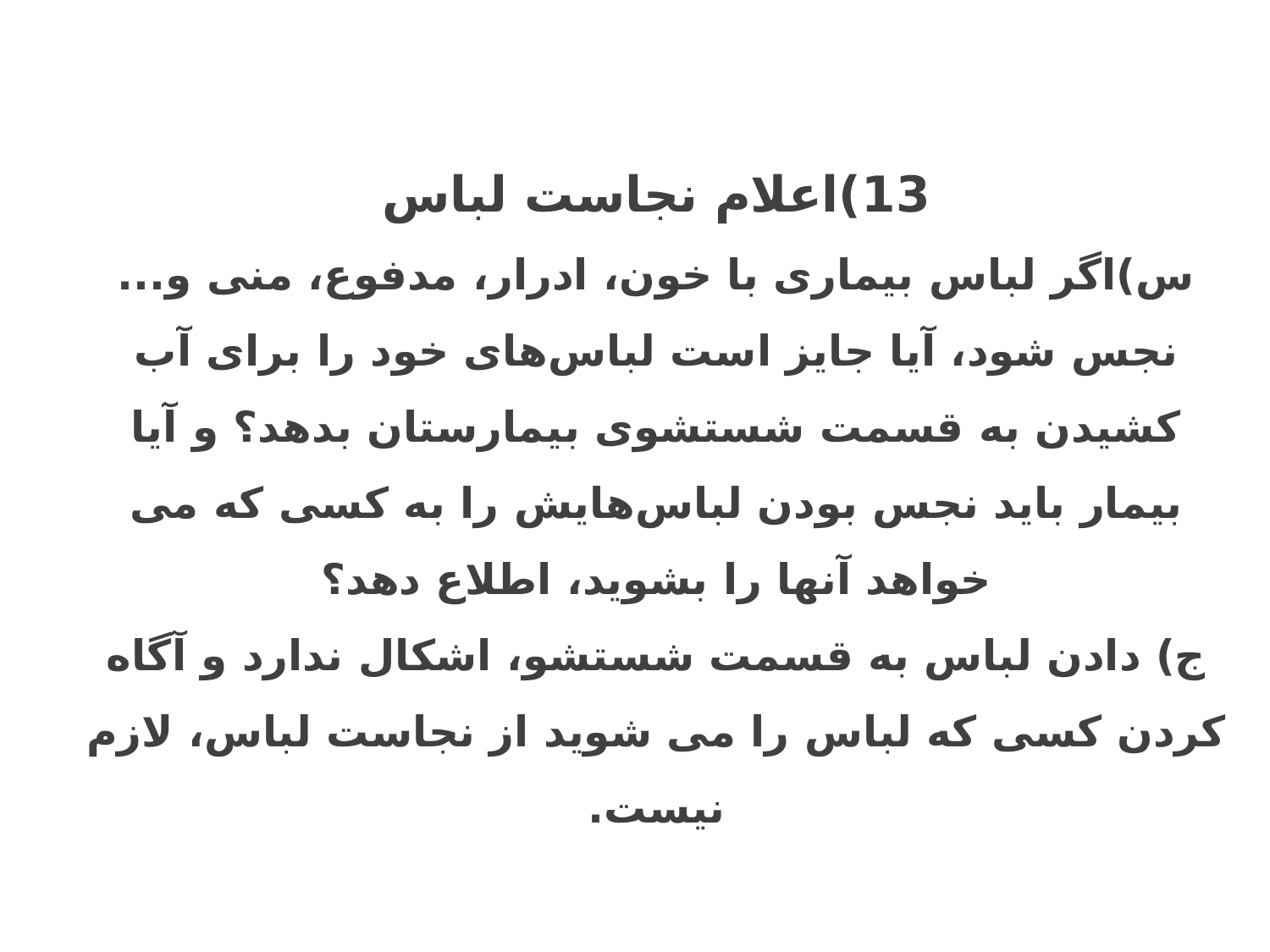

13)اعلام نجاست لباس
س)اگر لباس بیماری با خون، ادرار، مدفوع، منی و... نجس شود، آیا جایز است لباس‌هاى خود را براى آب کشیدن به قسمت شستشوی بیمارستان بدهد؟ و آیا بیمار باید نجس بودن لباس‌هایش را به کسى که مى خواهد آنها را بشوید، اطلاع دهد؟
ج) دادن لباس به قسمت شستشو، اشکال ندارد و آگاه کردن کسى که لباس را مى شوید از نجاست لباس، لازم نیست.